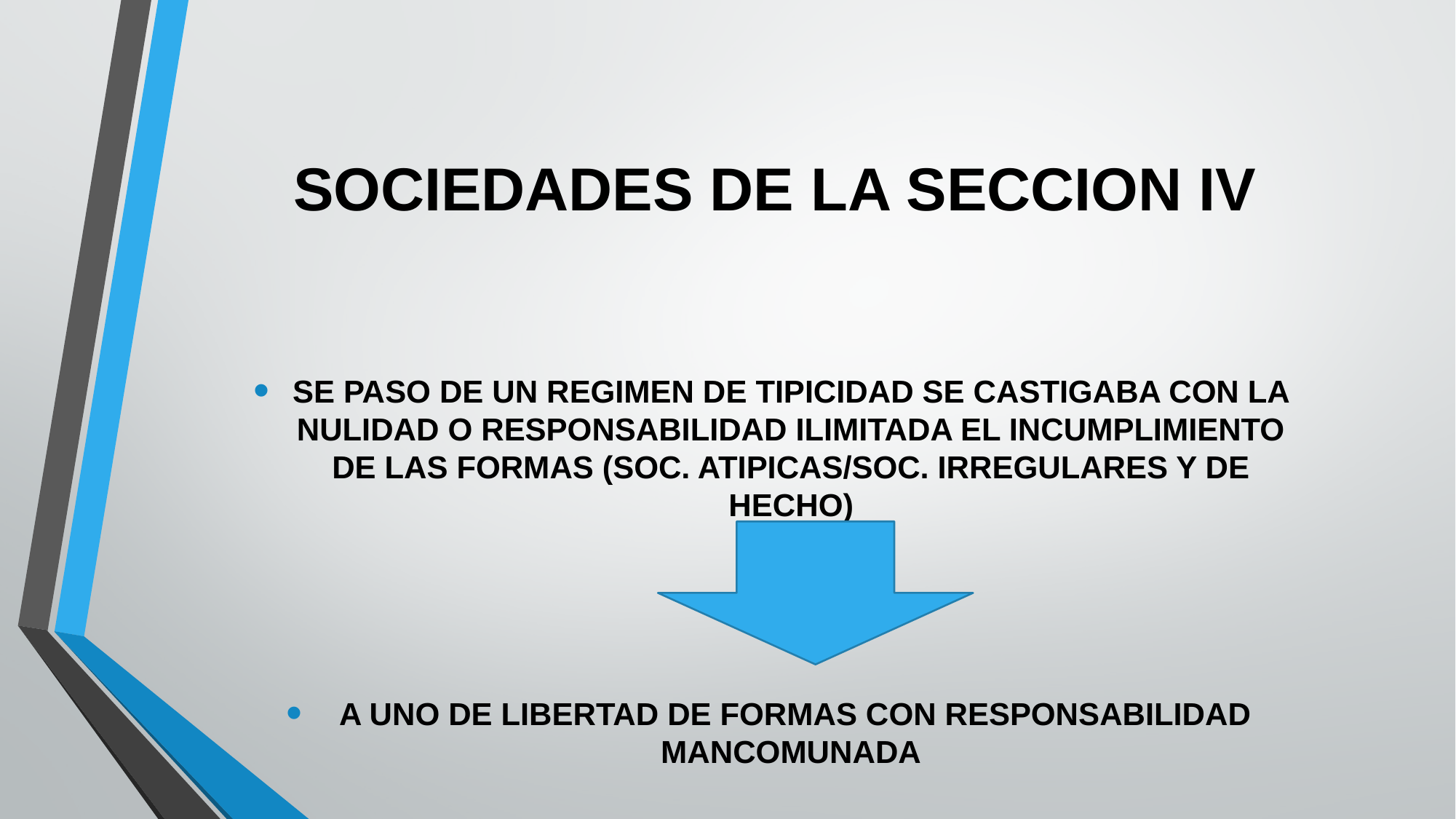

# SOCIEDADES DE LA SECCION IV

SE PASO DE UN REGIMEN DE TIPICIDAD SE CASTIGABA CON LA NULIDAD O RESPONSABILIDAD ILIMITADA EL INCUMPLIMIENTO DE LAS FORMAS (SOC. ATIPICAS/SOC. IRREGULARES Y DE HECHO)

 A UNO DE LIBERTAD DE FORMAS CON RESPONSABILIDAD MANCOMUNADA